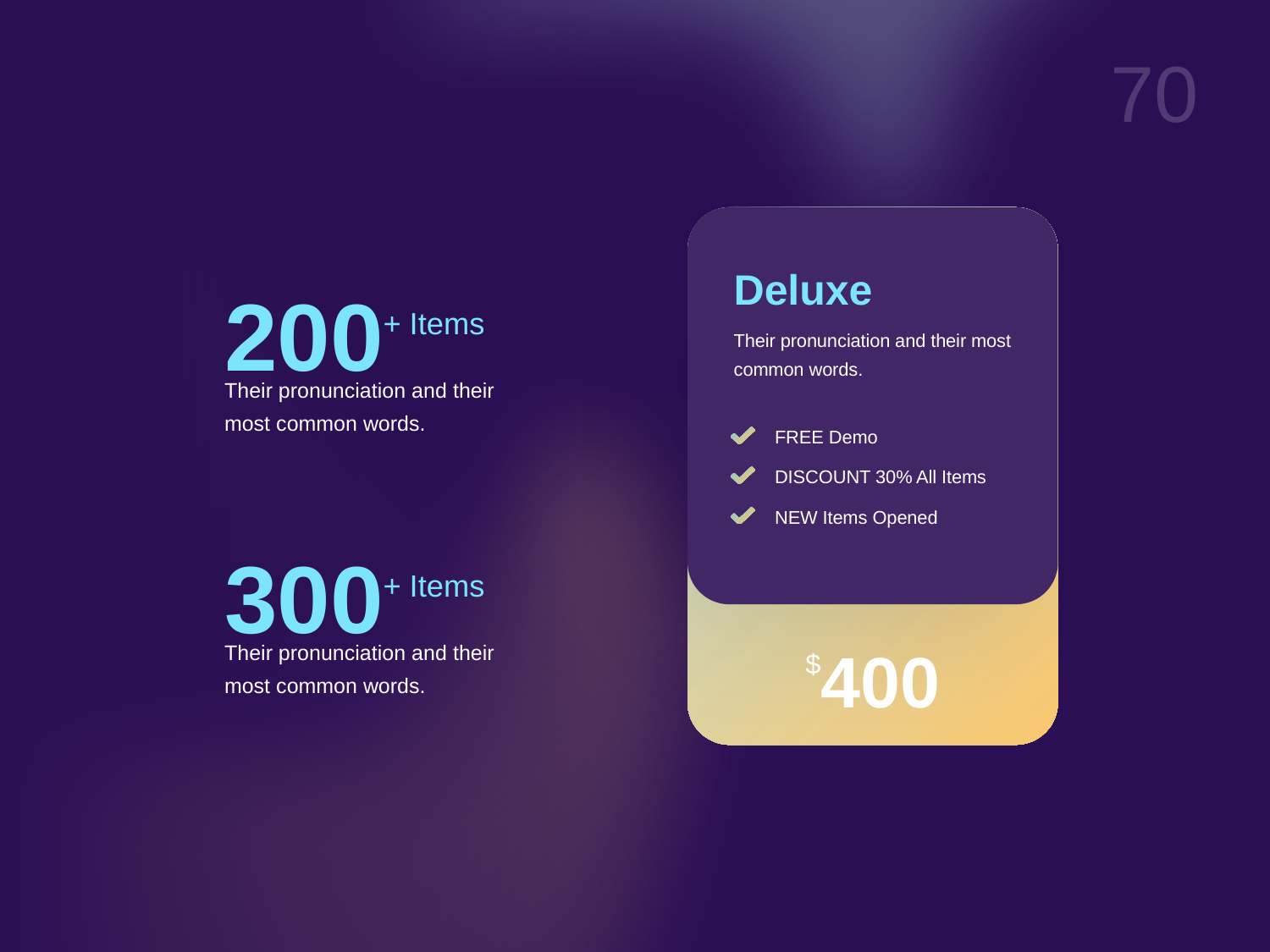

200+ Items
Their pronunciation and their most common words.
Deluxe
Their pronunciation and their most common words.
FREE Demo

DISCOUNT 30% All Items

NEW Items Opened

300+ Items
Their pronunciation and their most common words.
$400